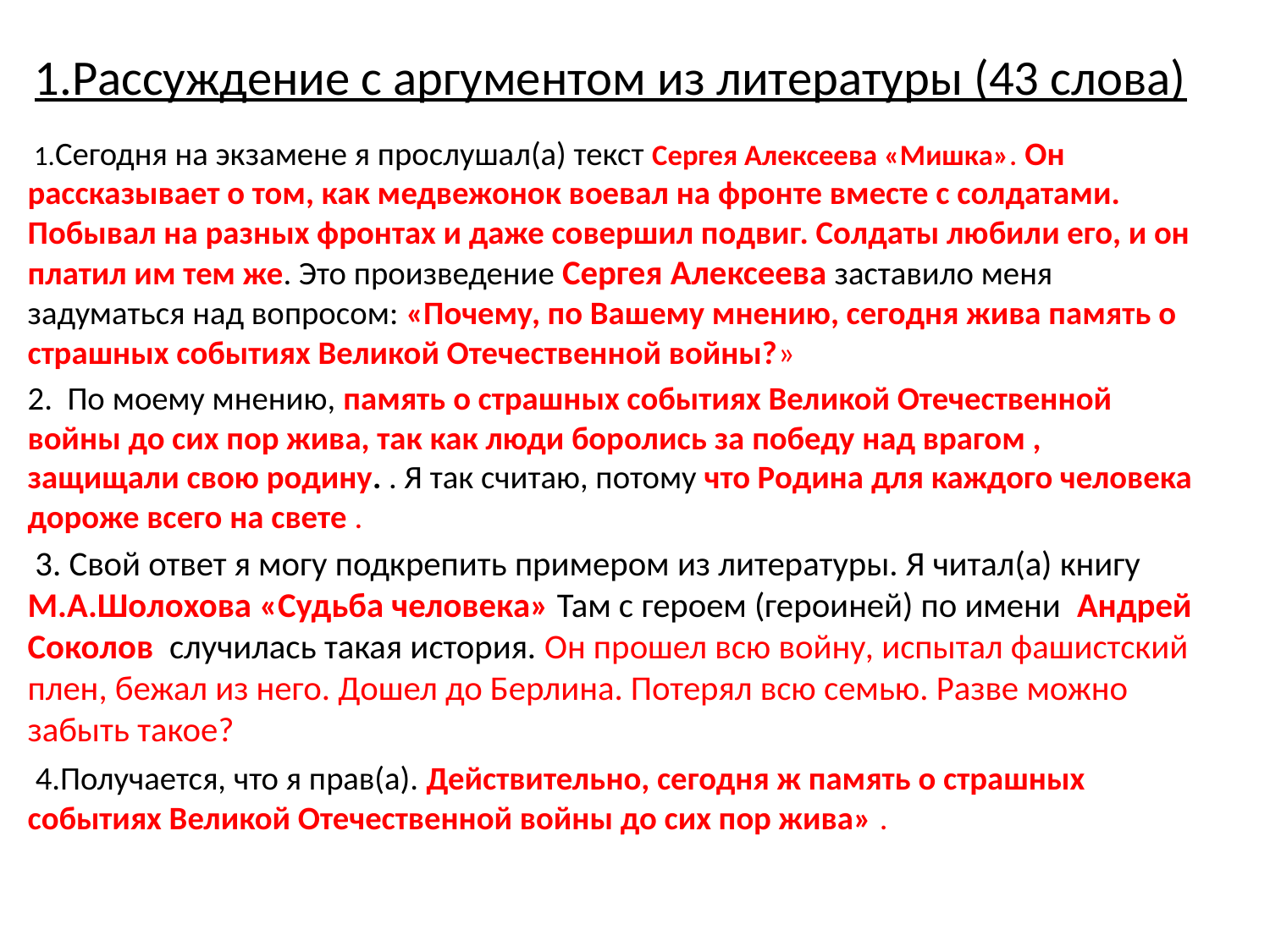

# 1.Рассуждение с аргументом из литературы (43 слова)
 1.Сегодня на экзамене я прослушал(а) текст Сергея Алексеева «Мишка». Он рассказывает о том, как медвежонок воевал на фронте вместе с солдатами. Побывал на разных фронтах и даже совершил подвиг. Солдаты любили его, и он платил им тем же. Это произведение Сергея Алексеева заставило меня задуматься над вопросом: «Почему, по Вашему мнению, сегодня жива память о страшных событиях Великой Отечественной войны?»
2.  По моему мнению, память о страшных событиях Великой Отечественной войны до сих пор жива, так как люди боролись за победу над врагом , защищали свою родину. . Я так считаю, потому что Родина для каждого человека дороже всего на свете .
 3. Свой ответ я могу подкрепить примером из литературы. Я читал(а) книгу М.А.Шолохова «Судьба человека» Там с героем (героиней) по имени  Андрей Соколов  случилась такая история. Он прошел всю войну, испытал фашистский плен, бежал из него. Дошел до Берлина. Потерял всю семью. Разве можно забыть такое?
 4.Получается, что я прав(а). Действительно, сегодня ж память о страшных событиях Великой Отечественной войны до сих пор жива» .